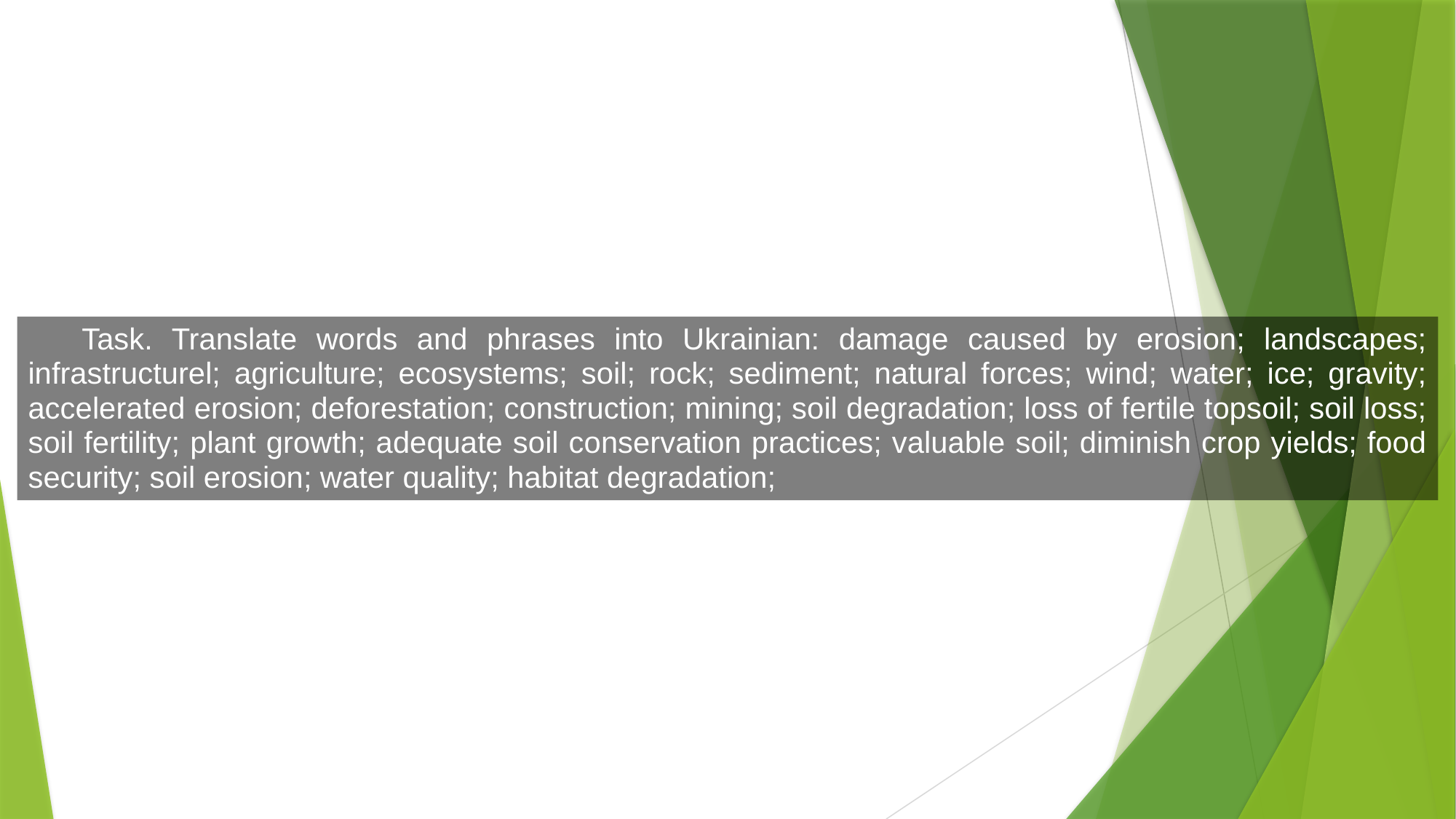

Task. Translate words and phrases into Ukrainian: damage caused by erosion; landscapes; infrastructurel; agriculture; ecosystems; soil; rock; sediment; natural forces; wind; water; ice; gravity; accelerated erosion; deforestation; construction; mining; soil degradation; loss of fertile topsoil; soil loss; soil fertility; plant growth; adequate soil conservation practices; valuable soil; diminish crop yields; food security; soil erosion; water quality; habitat degradation;